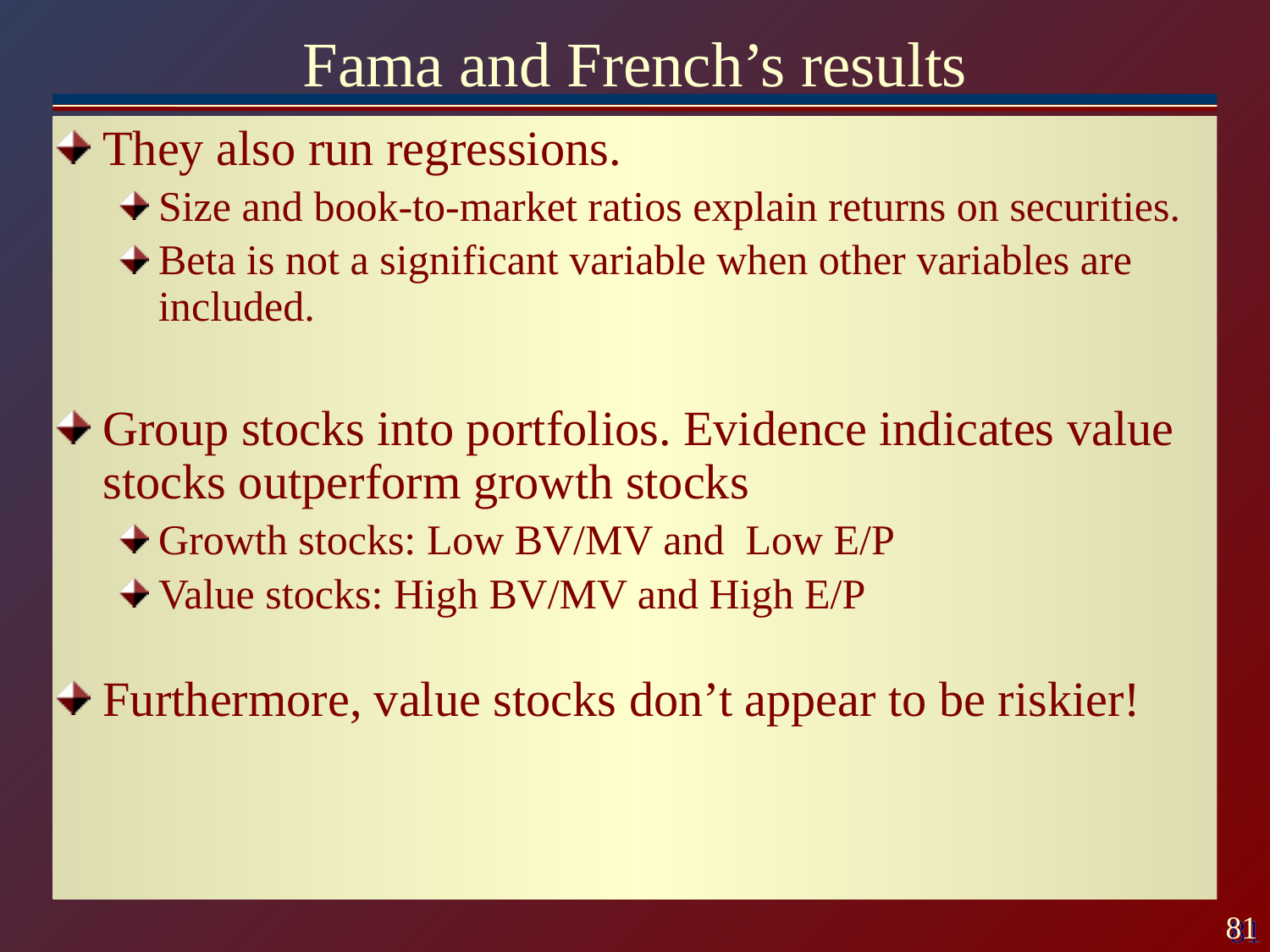

# Fama and French’s results
They also run regressions.
Size and book-to-market ratios explain returns on securities.
Beta is not a significant variable when other variables are included.

Group stocks into portfolios. Evidence indicates value stocks outperform growth stocks
Growth stocks: Low BV/MV and  Low E/P
Value stocks: High BV/MV and High E/P
Furthermore, value stocks don’t appear to be riskier!